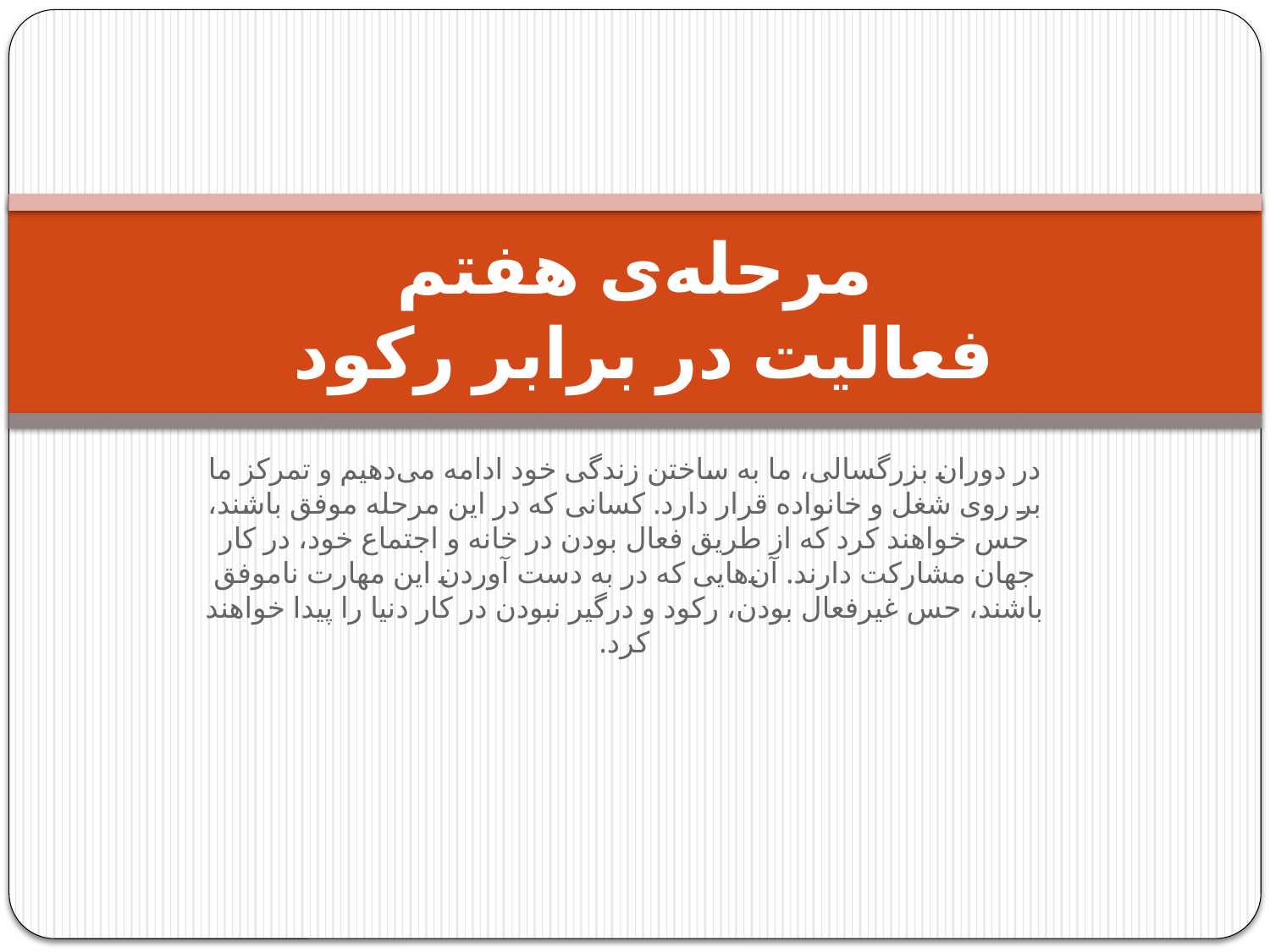

# مرحله‌ی هفتم فعالیت در برابر رکود
در دوران بزرگسالی، ما به ساختن زندگی خود ادامه می‌دهیم و تمرکز ما بر روی شغل و خانواده قرار دارد. کسانی که در این مرحله موفق باشند، حس خواهند کرد که از طریق فعال بودن در خانه و اجتماع خود، در کار جهان مشارکت دارند. آن‌هایی که در به دست آوردن این مهارت ناموفق باشند، حس غیرفعال بودن، رکود و درگیر نبودن در کار دنیا را پیدا خواهند کرد.